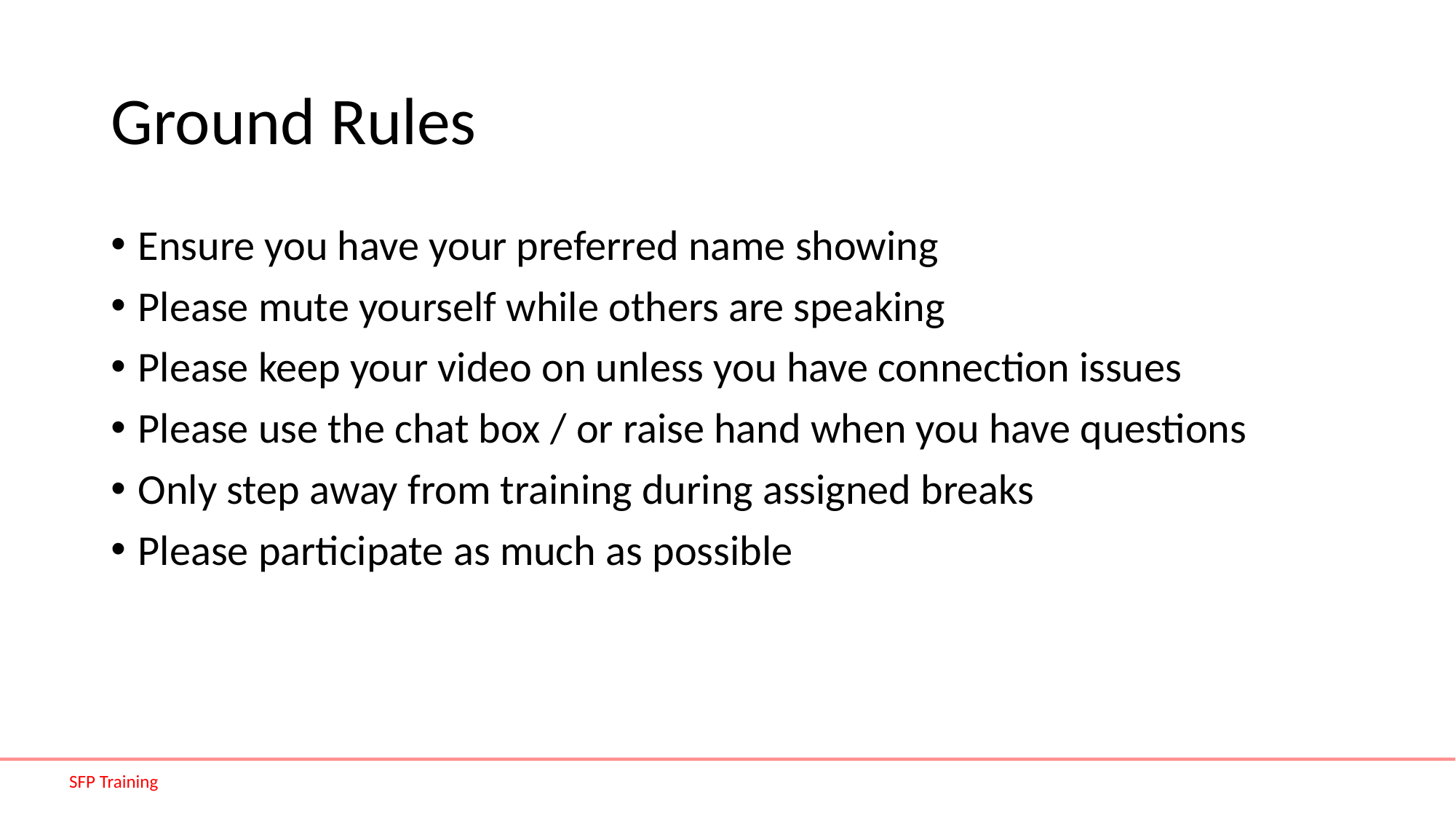

# Ground Rules
Ensure you have your preferred name showing
Please mute yourself while others are speaking
Please keep your video on unless you have connection issues
Please use the chat box / or raise hand when you have questions
Only step away from training during assigned breaks
Please participate as much as possible

SFP Training